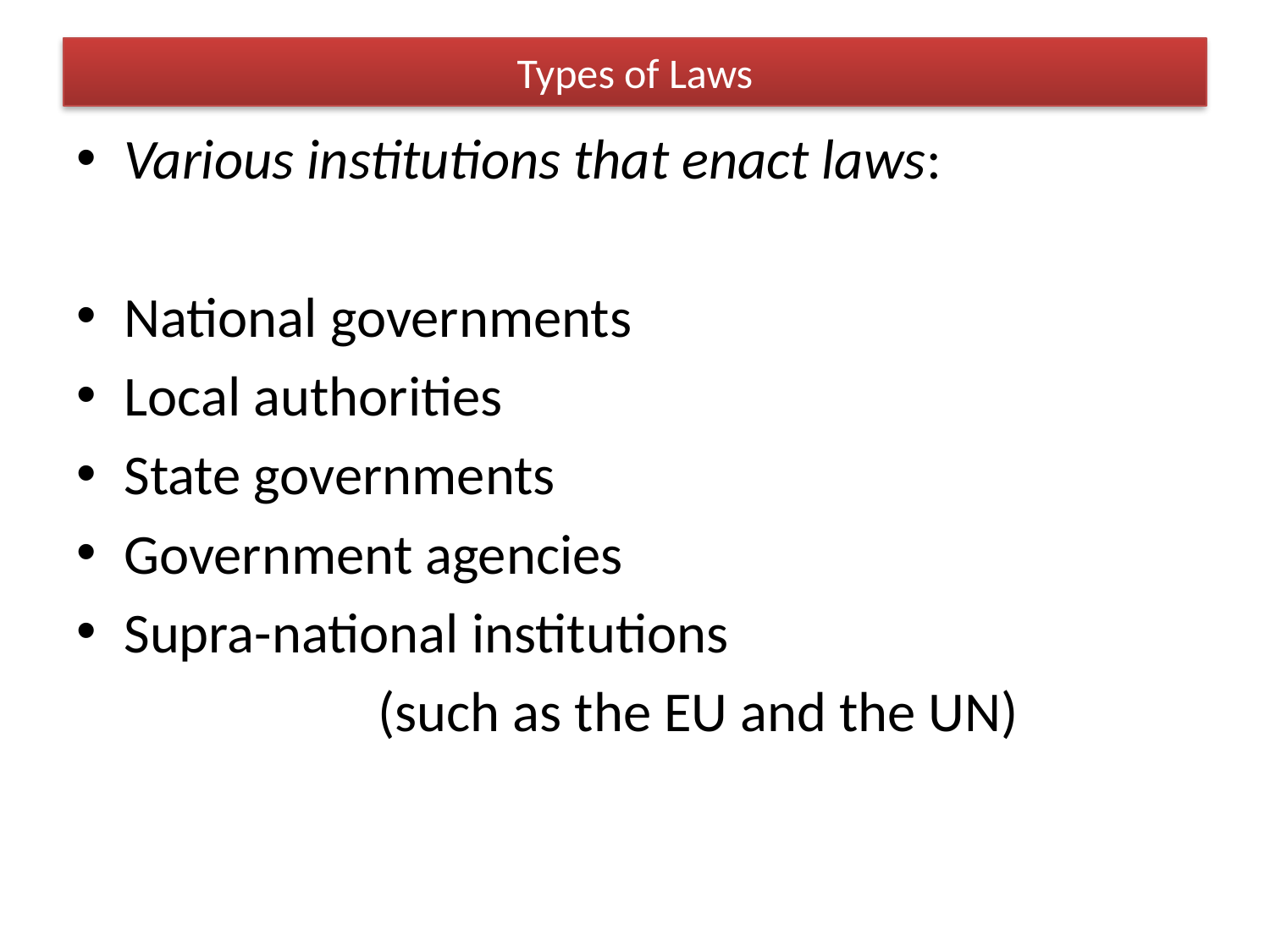

# Types of Laws
Various institutions that enact laws:

National governments
Local authorities
State governments
Government agencies
Supra-national institutions
			(such as the EU and the UN)